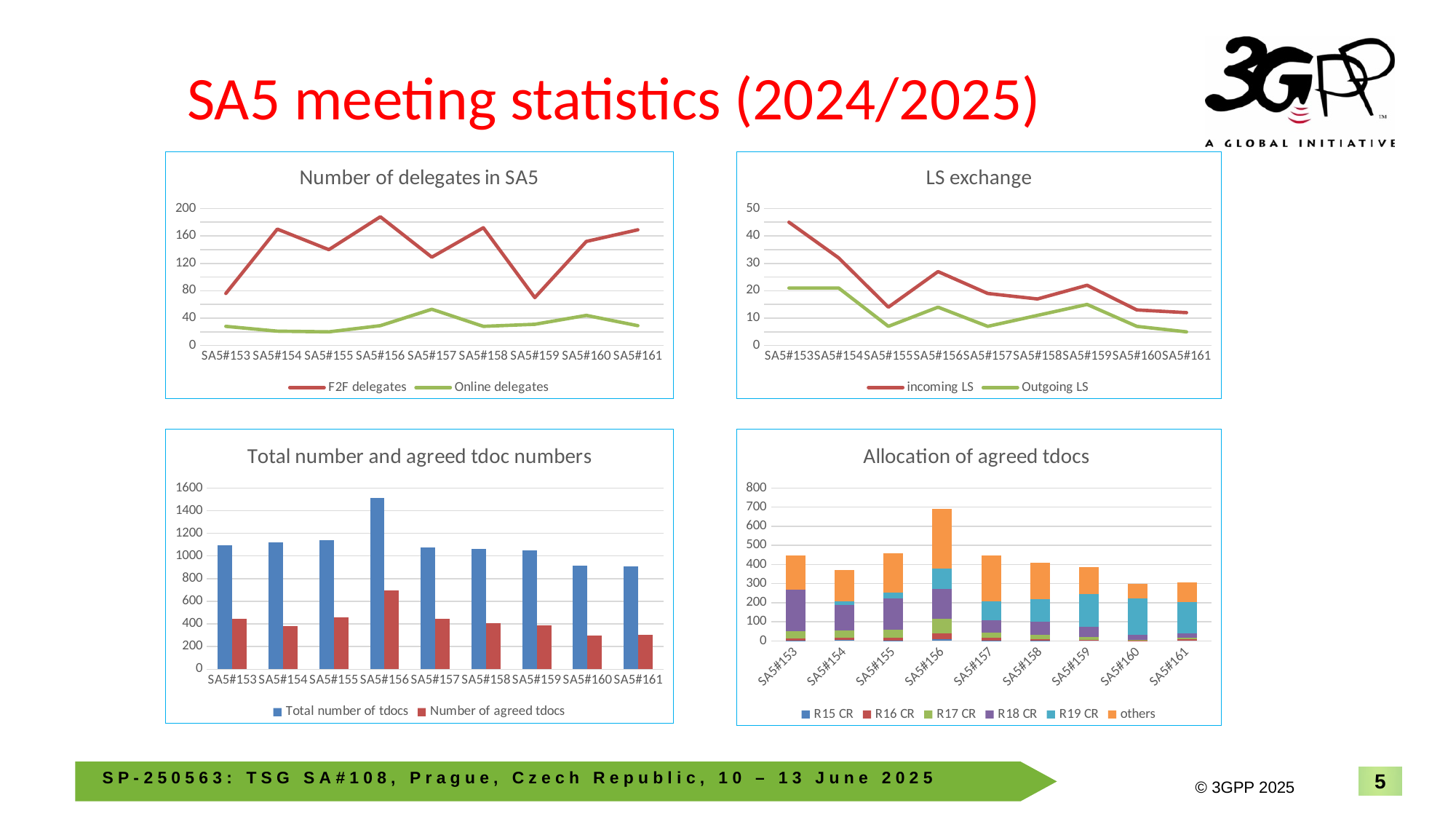

# SA5 meeting statistics (2024/2025)

### Chart: Number of delegates in SA5

| Category | F2F delegates | Online delegates |
|---|---|---|
| SA5#153 | 76.0 | 28.0 |
| SA5#154 | 170.0 | 21.0 |
| SA5#155 | 140.0 | 20.0 |
| SA5#156 | 188.0 | 29.0 |
| SA5#157 | 129.0 | 53.0 |
| SA5#158 | 172.0 | 28.0 |
| SA5#159 | 70.0 | 31.0 |
| SA5#160 | 152.0 | 44.0 |
| SA5#161 | 169.0 | 29.0 |

### Chart: LS exchange

| Category | incoming LS | Outgoing LS |
|---|---|---|
| SA5#153 | 45.0 | 21.0 |
| SA5#154 | 32.0 | 21.0 |
| SA5#155 | 14.0 | 7.0 |
| SA5#156 | 27.0 | 14.0 |
| SA5#157 | 19.0 | 7.0 |
| SA5#158 | 17.0 | 11.0 |
| SA5#159 | 22.0 | 15.0 |
| SA5#160 | 13.0 | 7.0 |
| SA5#161 | 12.0 | 5.0 |

### Chart: Total number and agreed tdoc numbers

| Category | Total number of tdocs | Number of agreed tdocs |
|---|---|---|
| SA5#153 | 1092.0 | 447.0 |
| SA5#154 | 1122.0 | 379.0 |
| SA5#155 | 1137.0 | 460.0 |
| SA5#156 | 1515.0 | 698.0 |
| SA5#157 | 1078.0 | 447.0 |
| SA5#158 | 1062.0 | 408.0 |
| SA5#159 | 1052.0 | 386.0 |
| SA5#160 | 912.0 | 296.0 |
| SA5#161 | 909.0 | 305.0 |

### Chart: Allocation of agreed tdocs

| Category | R15 CR | R16 CR | R17 CR | R18 CR | R19 CR | others |
|---|---|---|---|---|---|---|
| SA5#153 | 1.0 | 13.0 | 37.0 | 215.0 | None | 181.0 |
| SA5#154 | 4.0 | 12.0 | 37.0 | 133.0 | 22.0 | 164.0 |
| SA5#155 | 1.0 | 15.0 | 43.0 | 163.0 | 32.0 | 205.0 |
| SA5#156 | 9.0 | 32.0 | 76.0 | 154.0 | 108.0 | 311.0 |
| SA5#157 | 3.0 | 12.0 | 29.0 | 62.0 | 100.0 | 241.0 |
| SA5#158 | 1.0 | 7.0 | 24.0 | 70.0 | 118.0 | 188.0 |
| SA5#159 | 0.0 | 6.0 | 13.0 | 55.0 | 172.0 | 140.0 |
| SA5#160 | 0.0 | 1.0 | 4.0 | 27.0 | 192.0 | 73.0 |
| SA5#161 | 0.0 | 8.0 | 9.0 | 24.0 | 161.0 | 103.0 |